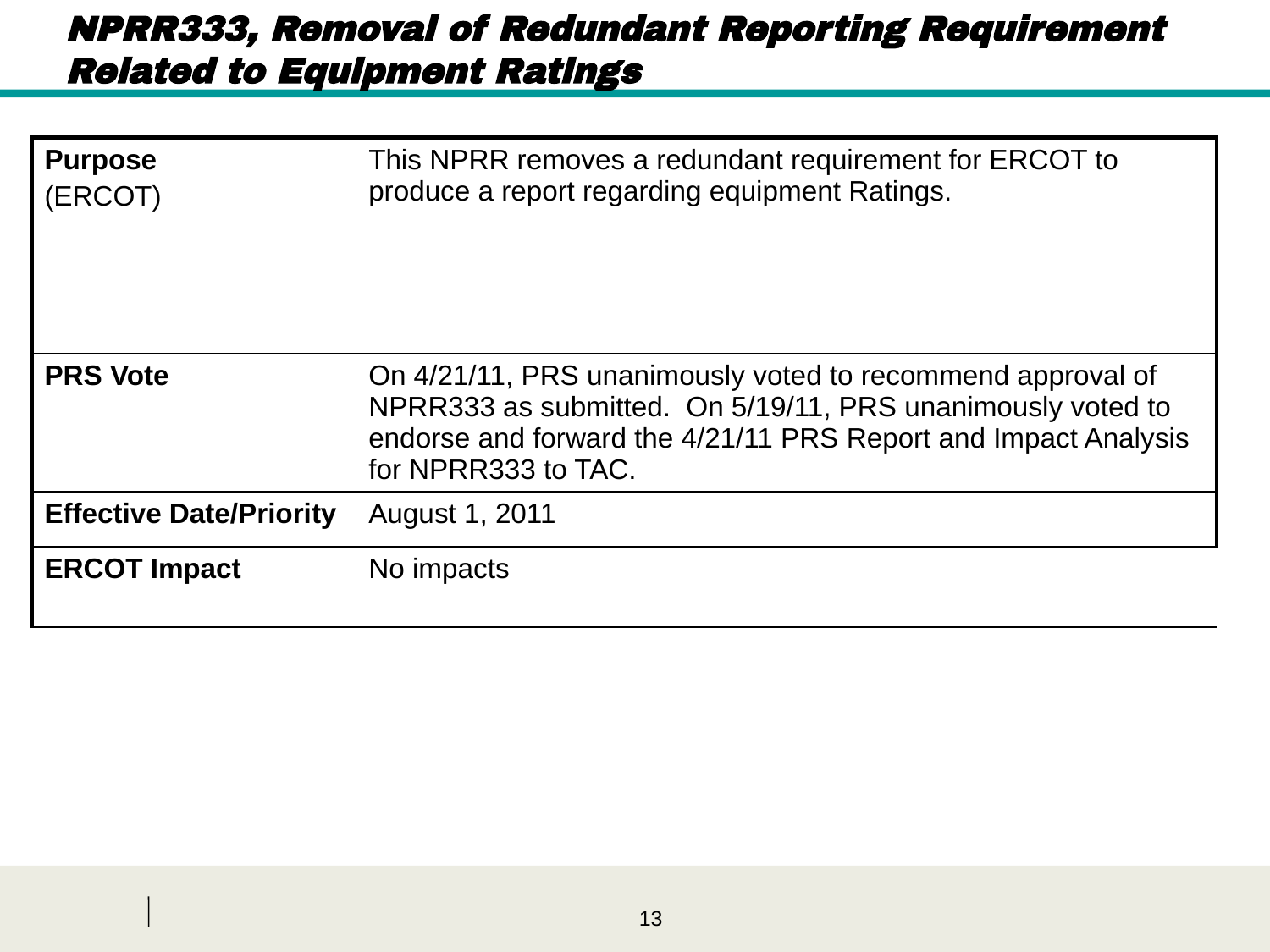

NPRR333, Removal of Redundant Reporting Requirement Related to Equipment Ratings
| Purpose (ERCOT) | This NPRR removes a redundant requirement for ERCOT to produce a report regarding equipment Ratings. |
| --- | --- |
| PRS Vote | On 4/21/11, PRS unanimously voted to recommend approval of NPRR333 as submitted. On 5/19/11, PRS unanimously voted to endorse and forward the 4/21/11 PRS Report and Impact Analysis for NPRR333 to TAC. |
| Effective Date/Priority | August 1, 2011 |
| ERCOT Impact | No impacts |